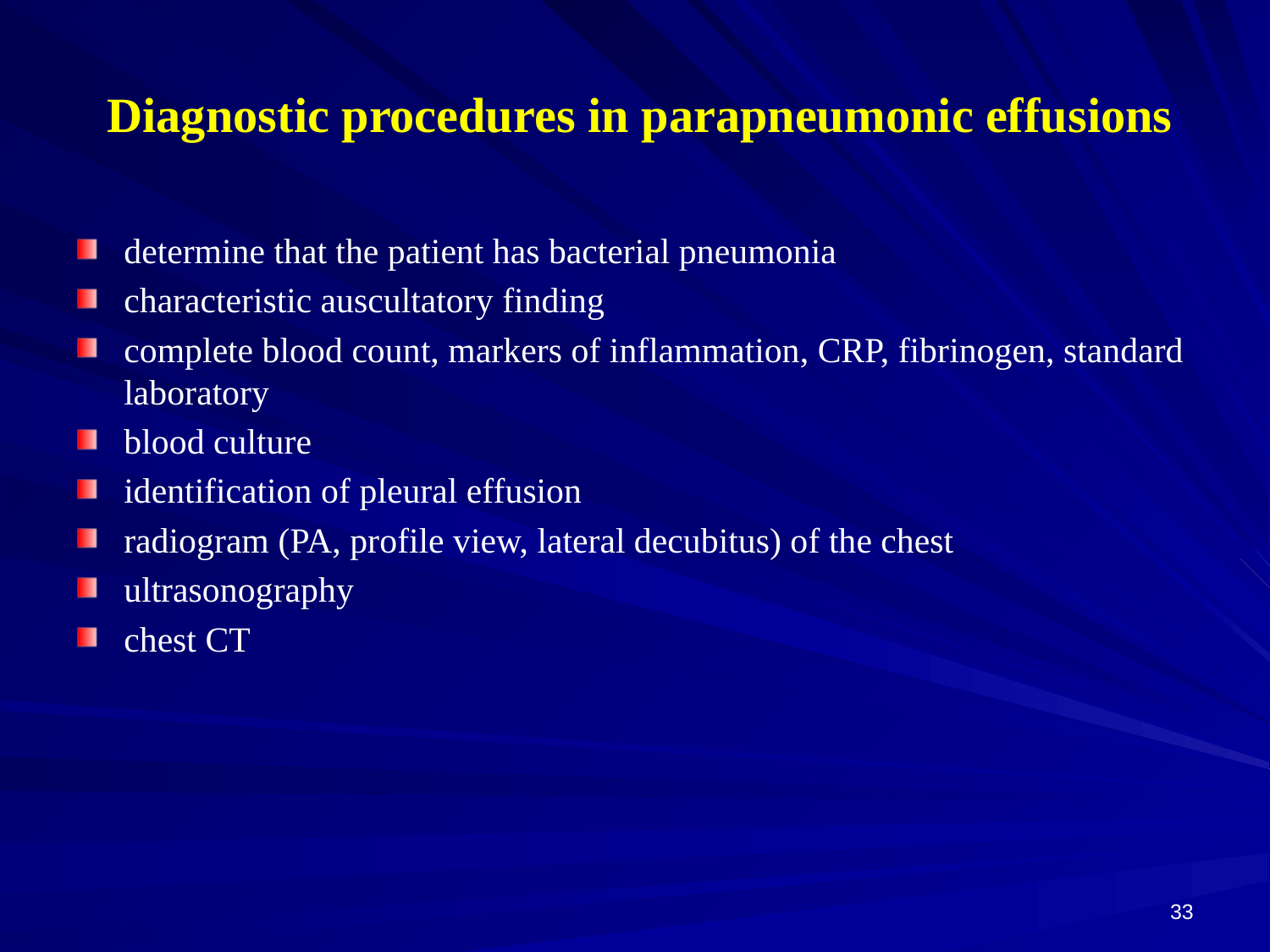

# Diagnostic procedures in parapneumonic effusions
determine that the patient has bacterial pneumonia
characteristic auscultatory finding
complete blood count, markers of inflammation, CRP, fibrinogen, standard laboratory
blood culture
identification of pleural effusion
radiogram (PA, profile view, lateral decubitus) of the chest
ultrasonography
chest CT

33